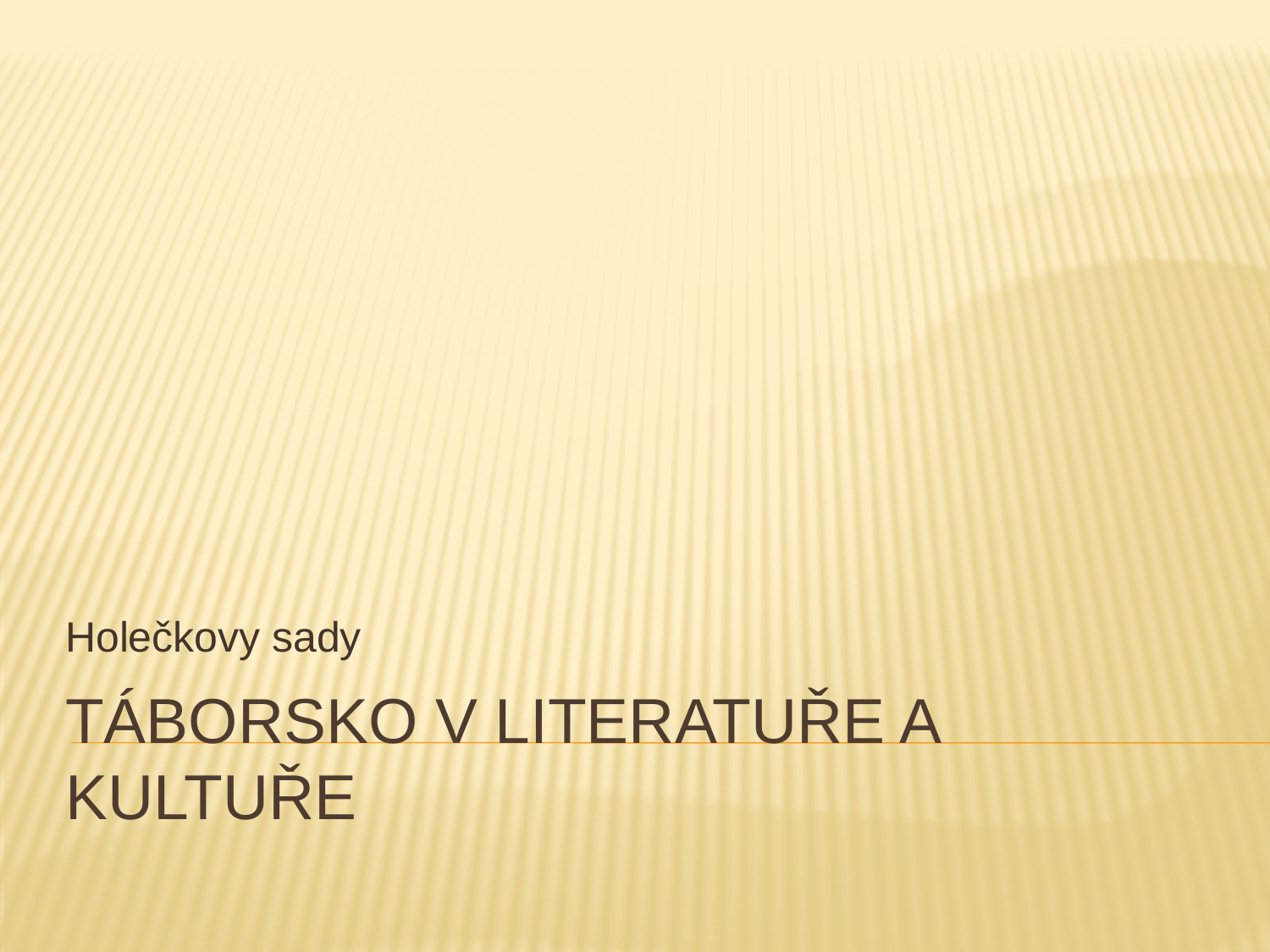

Holečkovy sady
# Táborsko v literatuře a kultuře